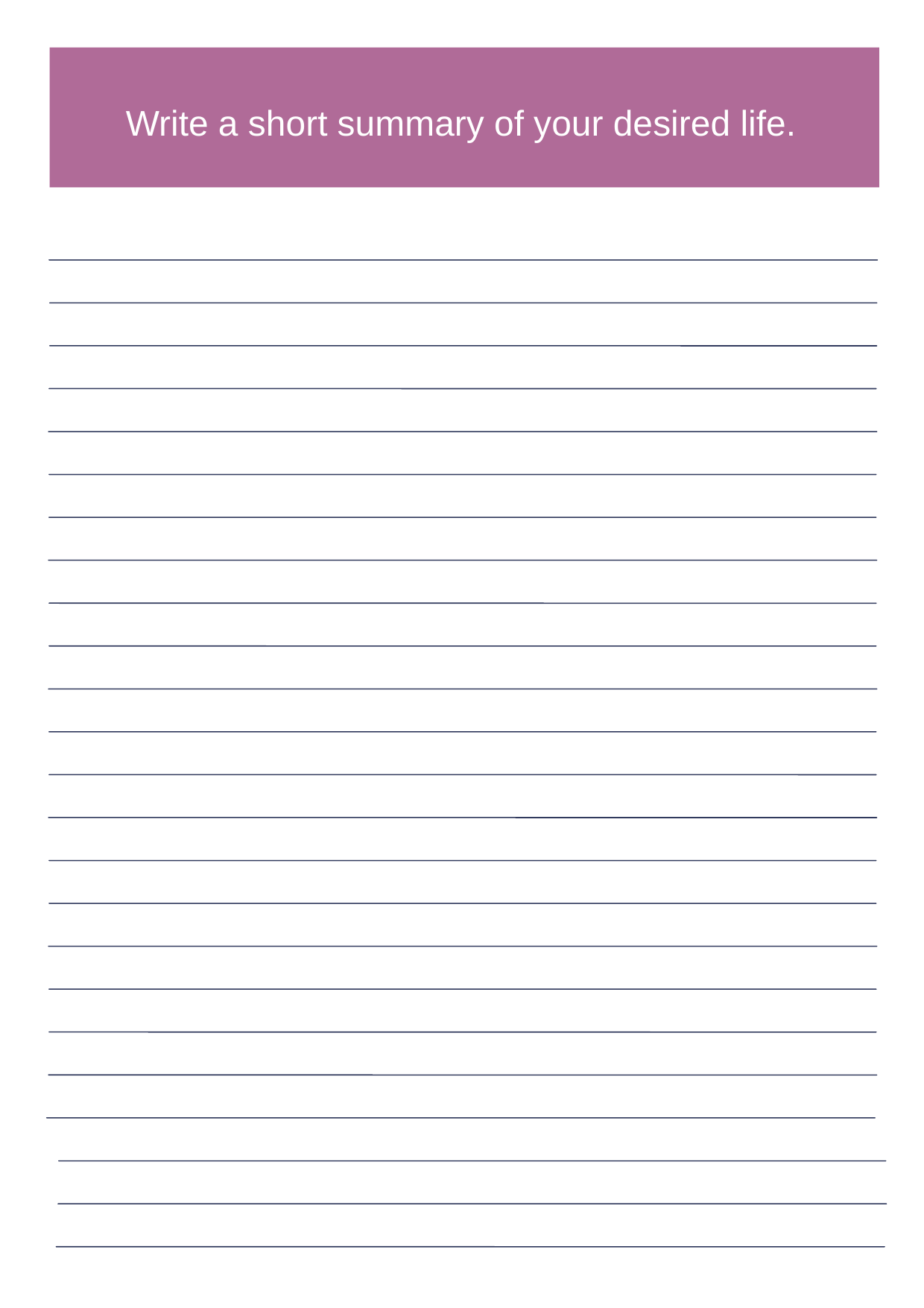

Write a short summary of your desired life.